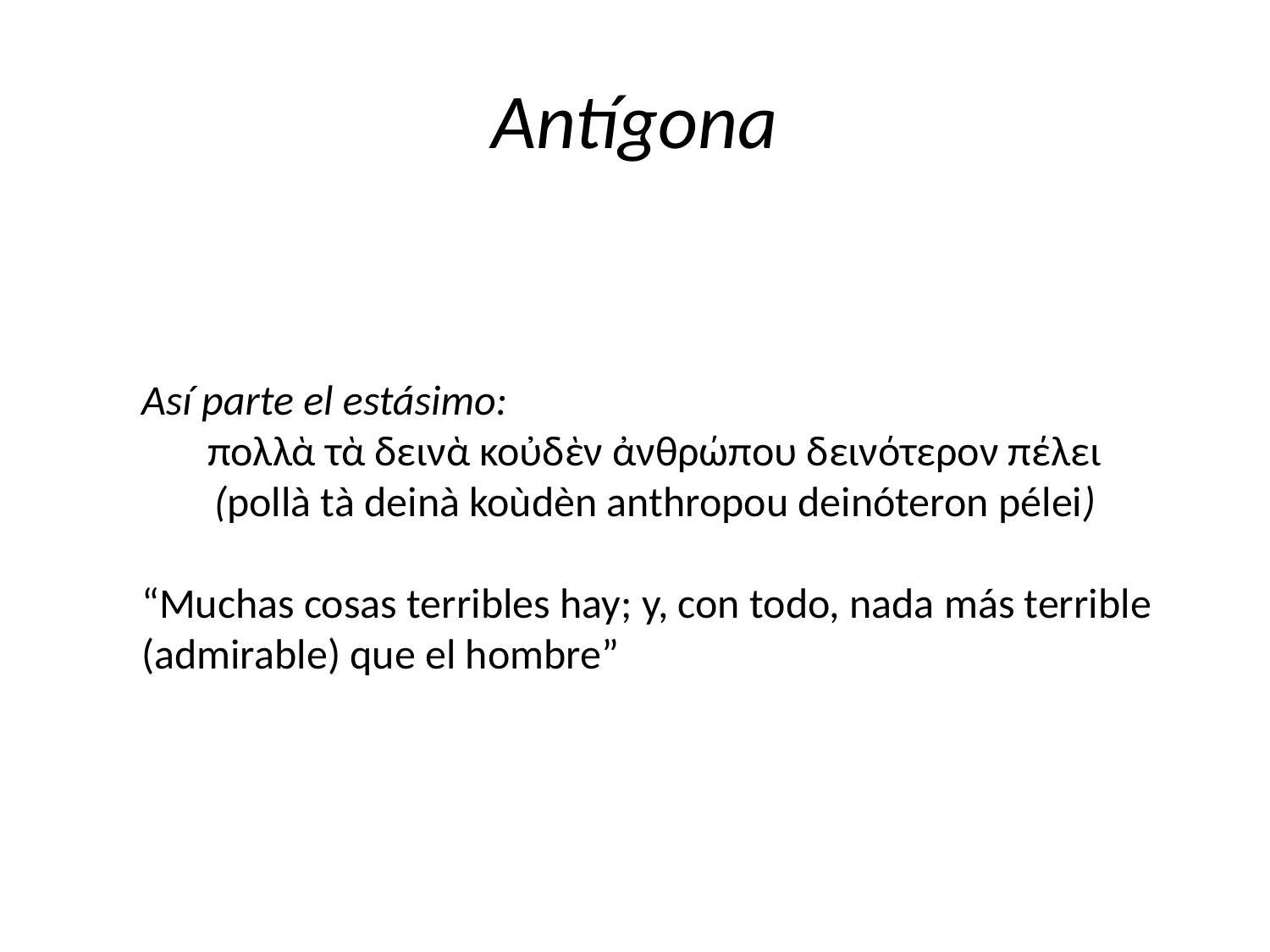

# Antígona
Así parte el estásimo:
πολλὰ τὰ δεινὰ κοὐδὲν ἀνθρώπου δεινότερον πέλει
(pollà tà deinà koùdèn anthropou deinóteron pélei)

“Muchas cosas terribles hay; y, con todo, nada más terrible (admirable) que el hombre”